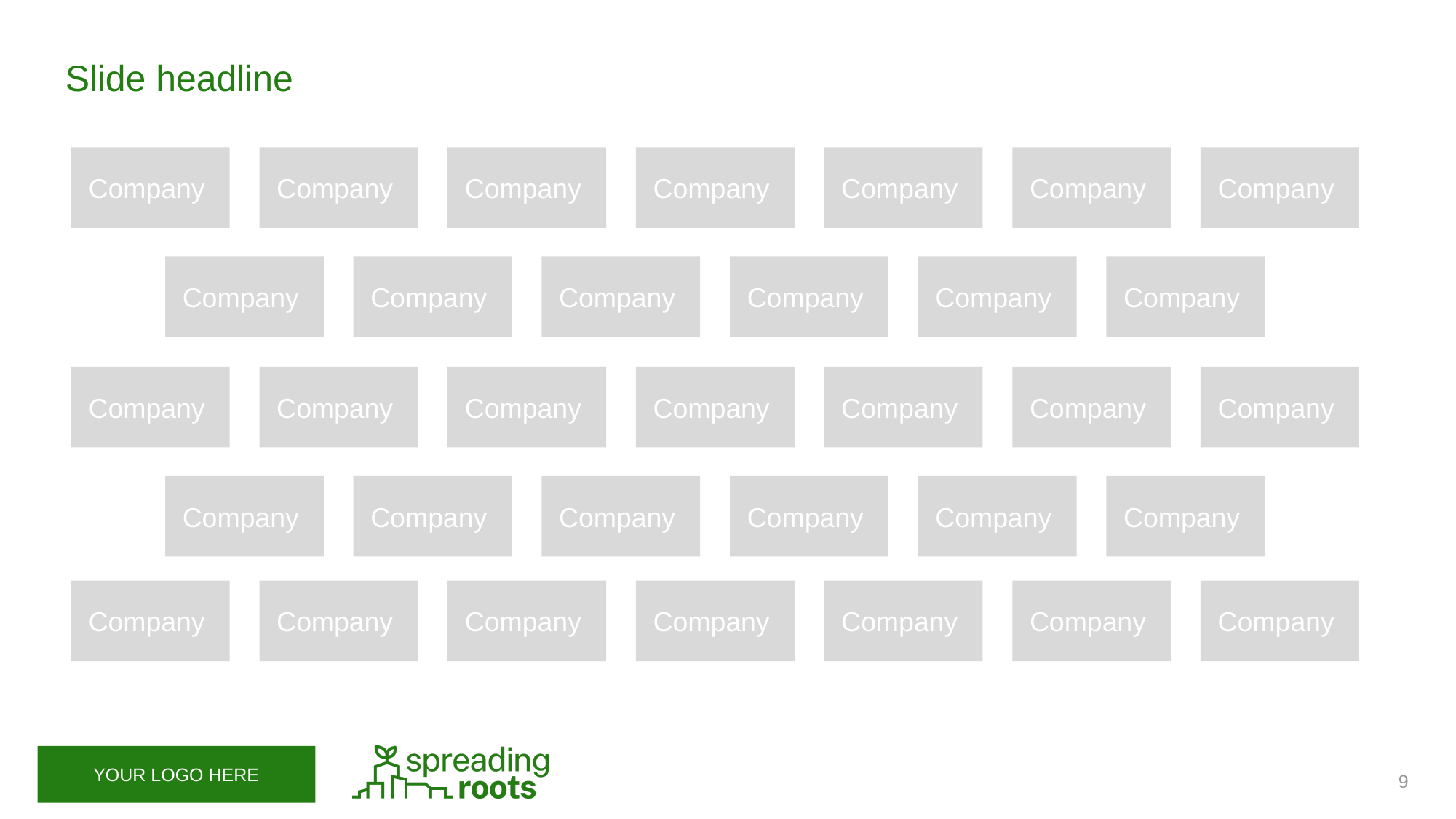

Slide headline
Company
Company
Company
Company
Company
Company
Company
Company
Company
Company
Company
Company
Company
Company
Company
Company
Company
Company
Company
Company
Company
Company
Company
Company
Company
Company
Company
Company
Company
Company
Company
Company
Company

9